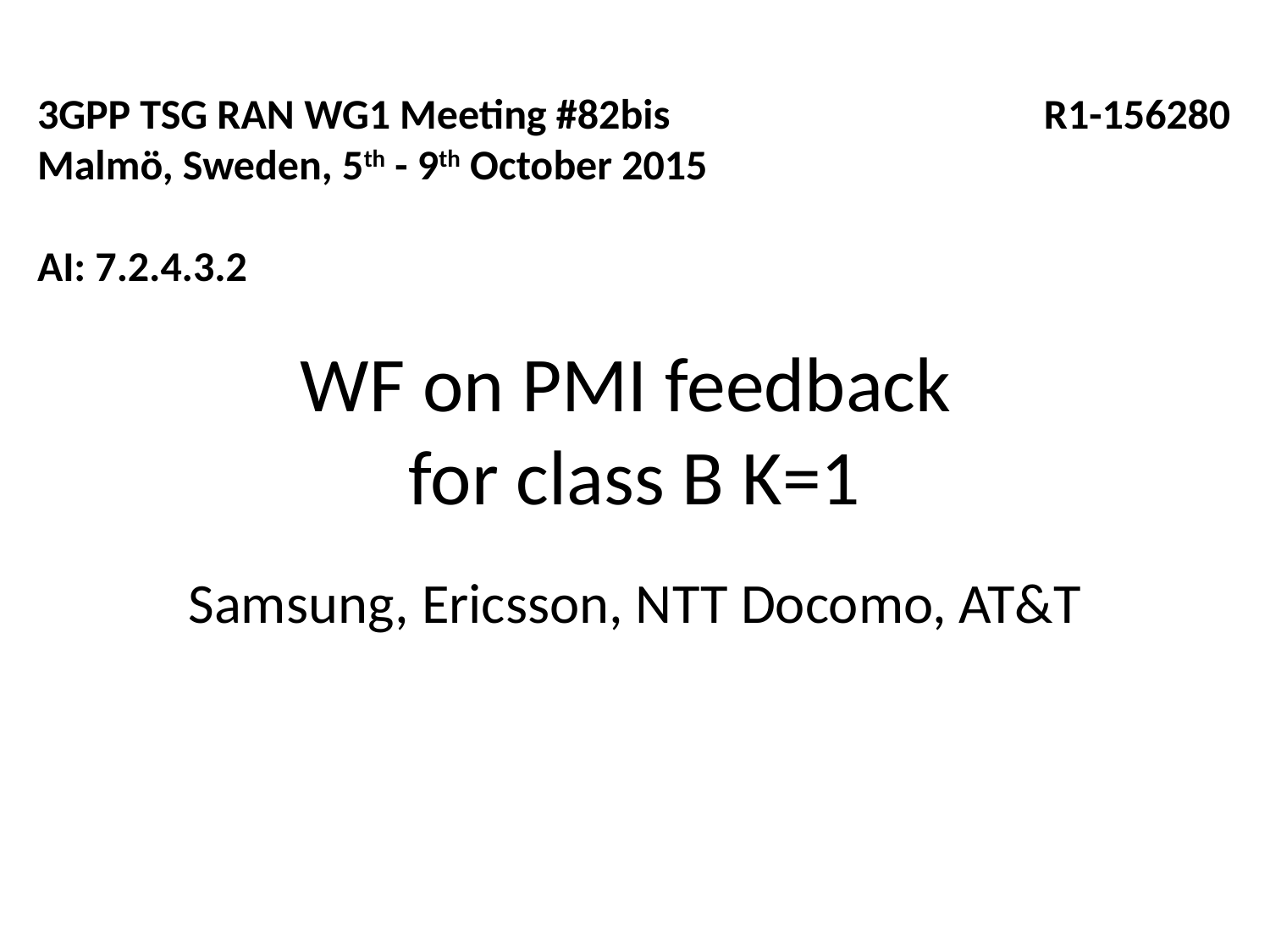

3GPP TSG RAN WG1 Meeting #82bis	                                       R1-156280
Malmö, Sweden, 5th - 9th October 2015

AI: 7.2.4.3.2
# WF on PMI feedback for class B K=1
Samsung, Ericsson, NTT Docomo, AT&T